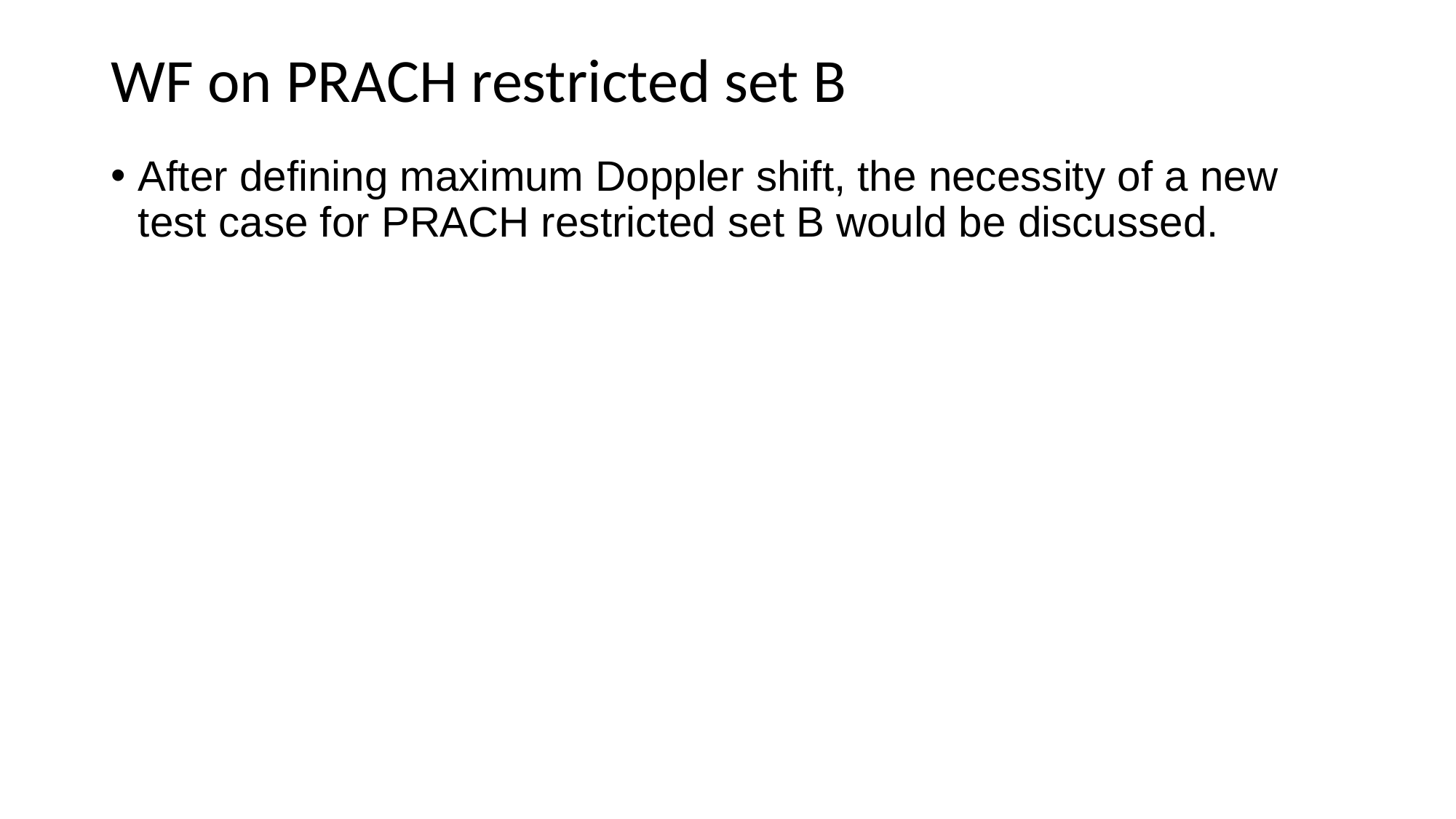

# WF on PRACH restricted set B
After defining maximum Doppler shift, the necessity of a new test case for PRACH restricted set B would be discussed.